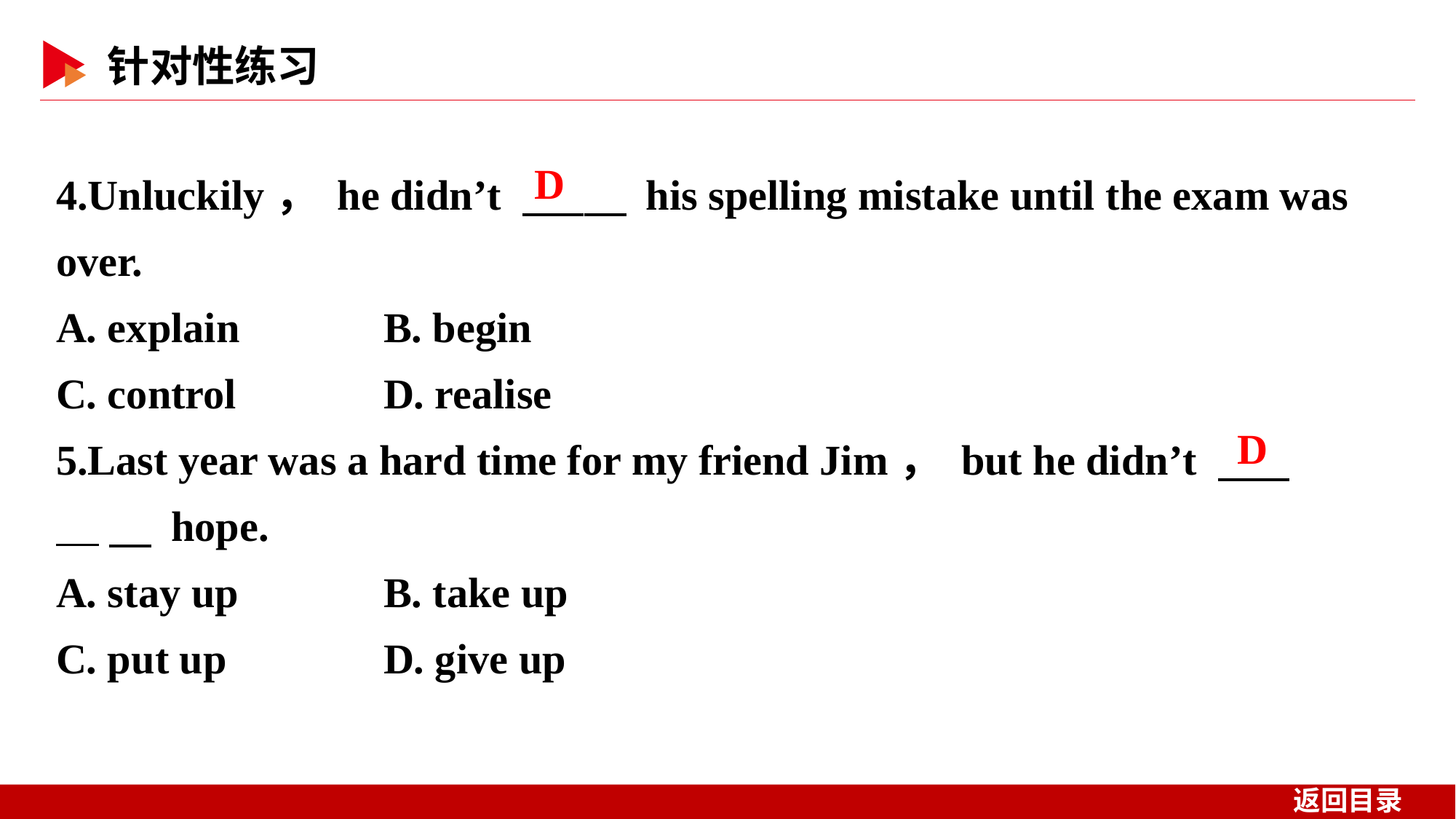

4.Unluckily， he didn’t 　  　 his spelling mistake until the exam was over.
A. explain            	B. begin
C. control            	D. realise
5.Last year was a hard time for my friend Jim， but he didn’t 　    __　 hope.
A. stay up            	B. take up
C. put up　        	D. give up
D
  D